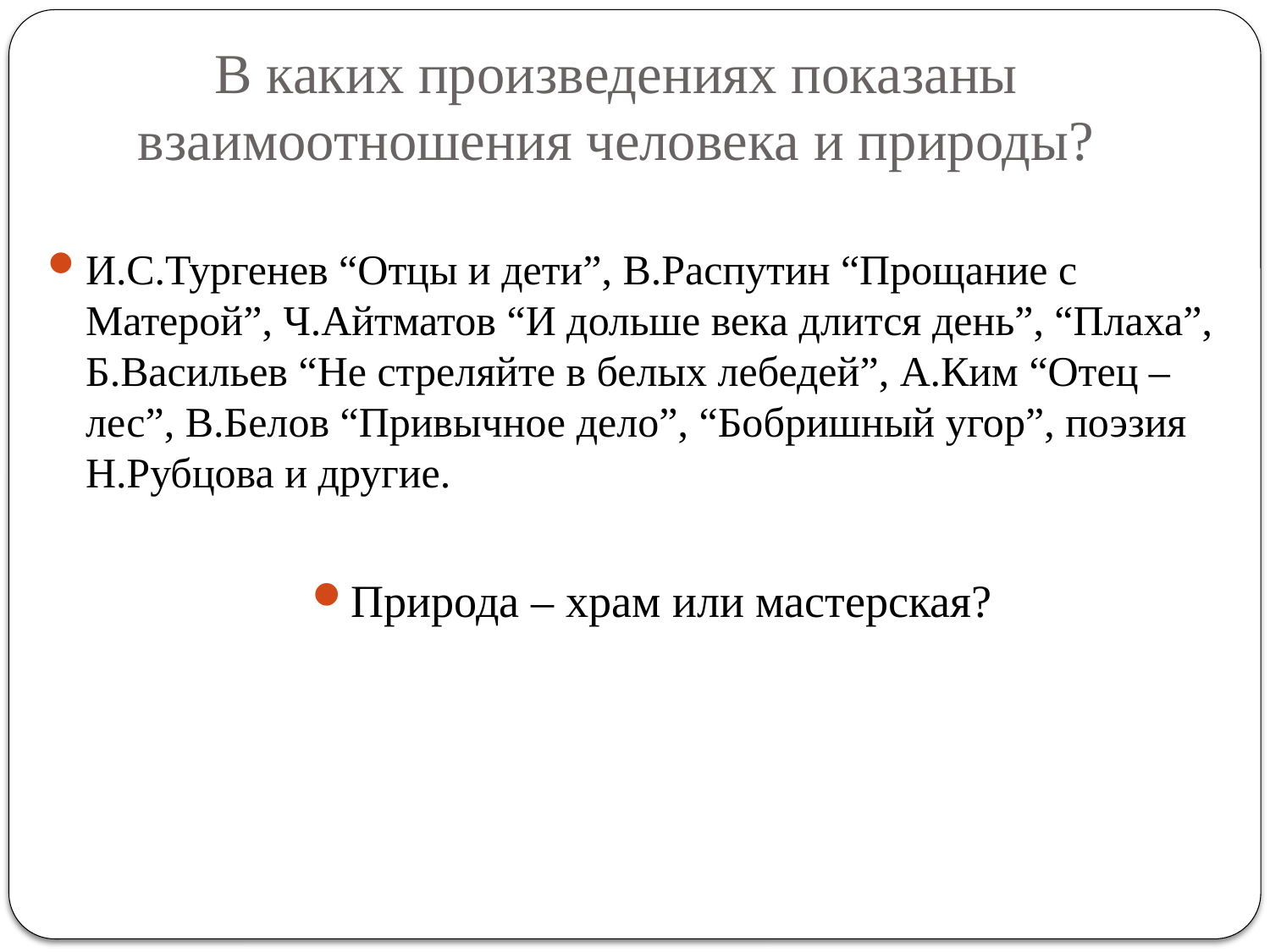

# В каких произведениях показаны взаимоотношения человека и природы?
И.С.Тургенев “Отцы и дети”, В.Распутин “Прощание с Матерой”, Ч.Айтматов “И дольше века длится день”, “Плаха”, Б.Васильев “Не стреляйте в белых лебедей”, А.Ким “Отец – лес”, В.Белов “Привычное дело”, “Бобришный угор”, поэзия Н.Рубцова и другие.

Природа – храм или мастерская?